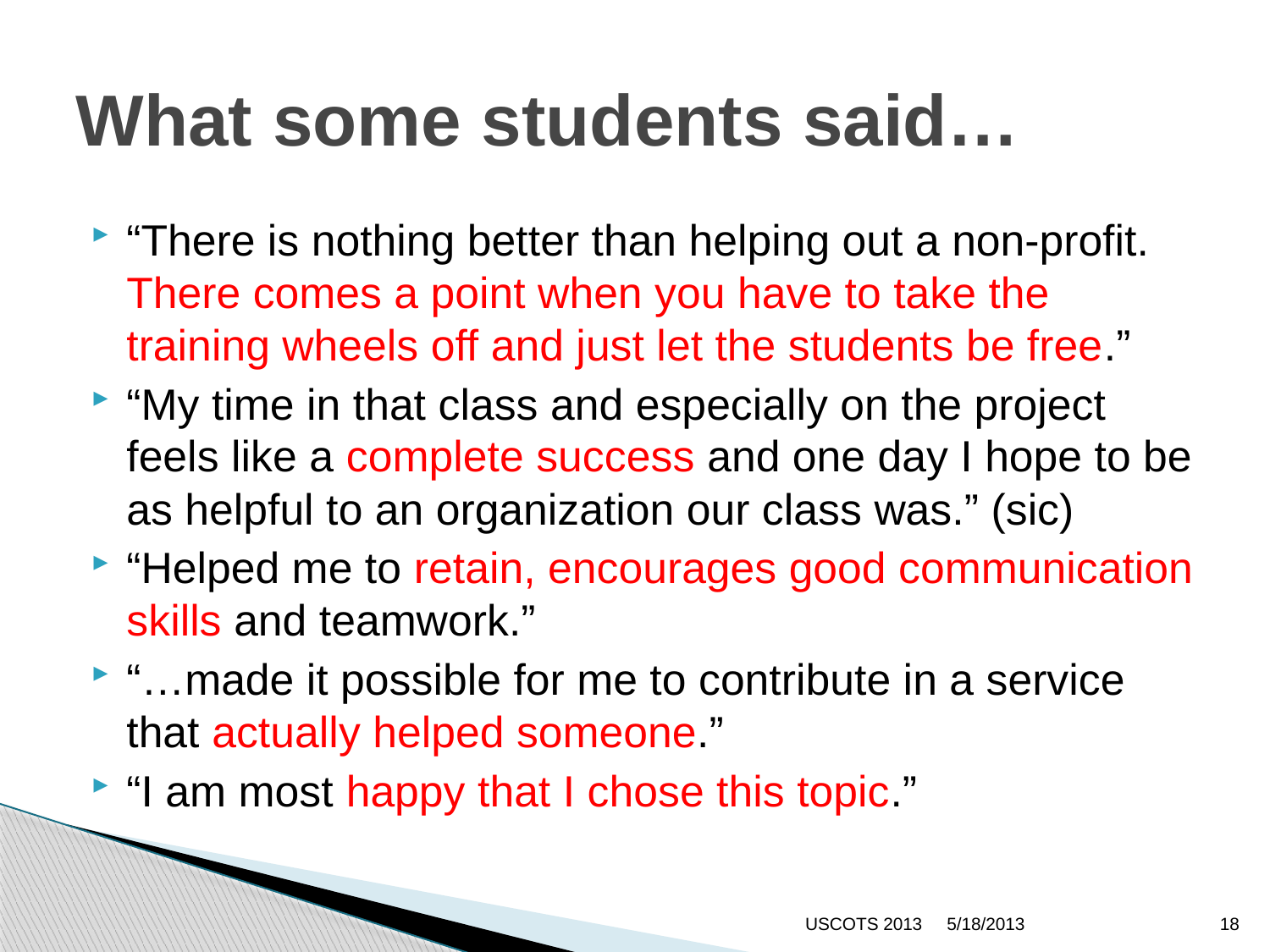

# What some students said…
“There is nothing better than helping out a non-profit. There comes a point when you have to take the training wheels off and just let the students be free.”
“My time in that class and especially on the project feels like a complete success and one day I hope to be as helpful to an organization our class was.” (sic)
“Helped me to retain, encourages good communication skills and teamwork.”
“…made it possible for me to contribute in a service that actually helped someone.”
“I am most happy that I chose this topic.”

USCOTS 2013
5/18/2013
18